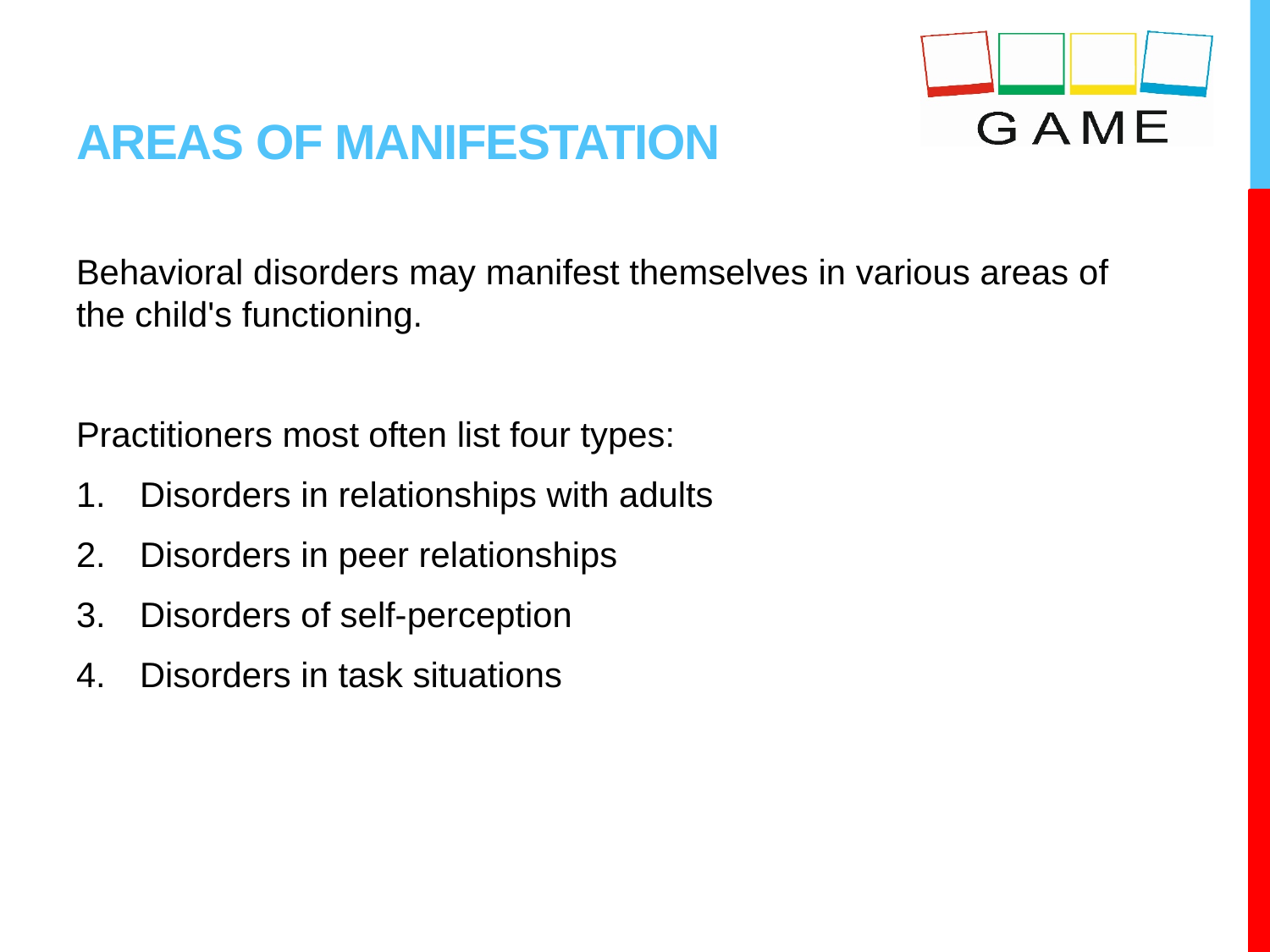

# AREAS OF MANIFESTATION
Behavioral disorders may manifest themselves in various areas of the child's functioning.

Practitioners most often list four types:
Disorders in relationships with adults
Disorders in peer relationships
Disorders of self-perception
Disorders in task situations